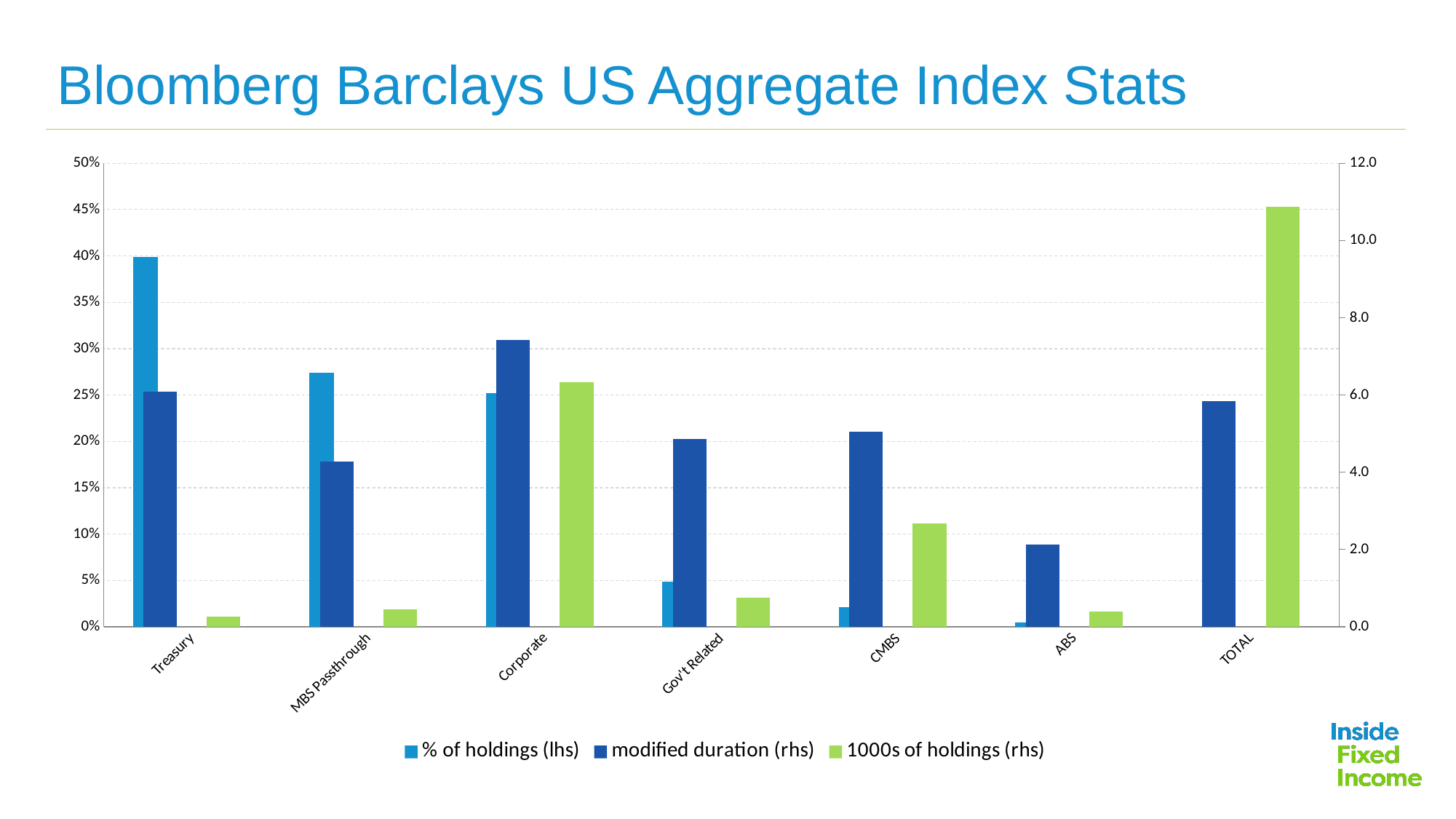

# Bloomberg Barclays US Aggregate Index Stats

[unsupported chart]